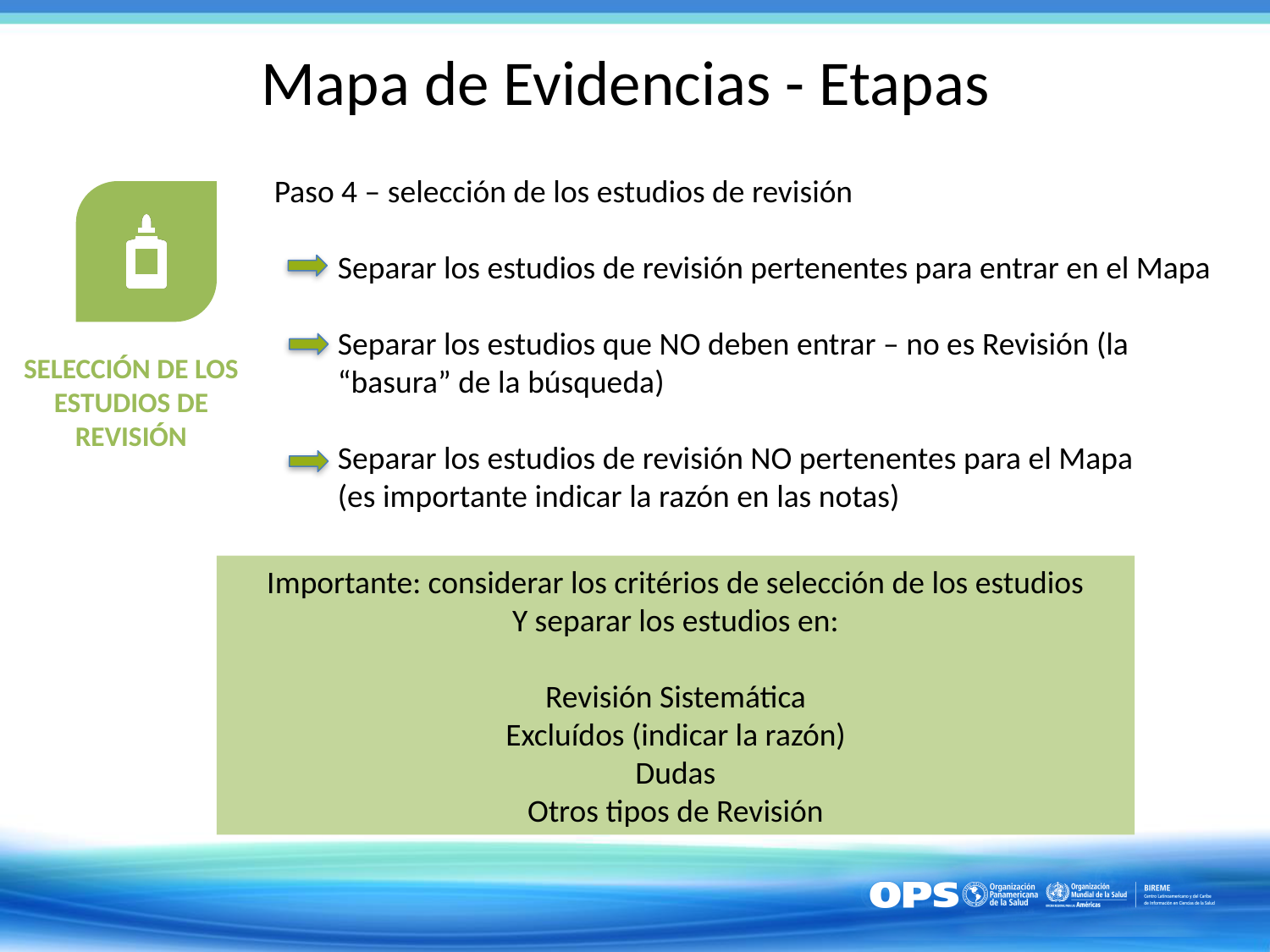

Mapa de Evidencias - Etapas
Paso 4 – selección de los estudios de revisión

Separar los estudios de revisión pertenentes para entrar en el Mapa

Separar los estudios que NO deben entrar – no es Revisión (la “basura” de la búsqueda)

Separar los estudios de revisión NO pertenentes para el Mapa
(es importante indicar la razón en las notas)

selección de los estudioS DE revisión

Importante: considerar los critérios de selección de los estudios
Y separar los estudios en:

Revisión Sistemática
Excluídos (indicar la razón)
Dudas
Otros tipos de Revisión